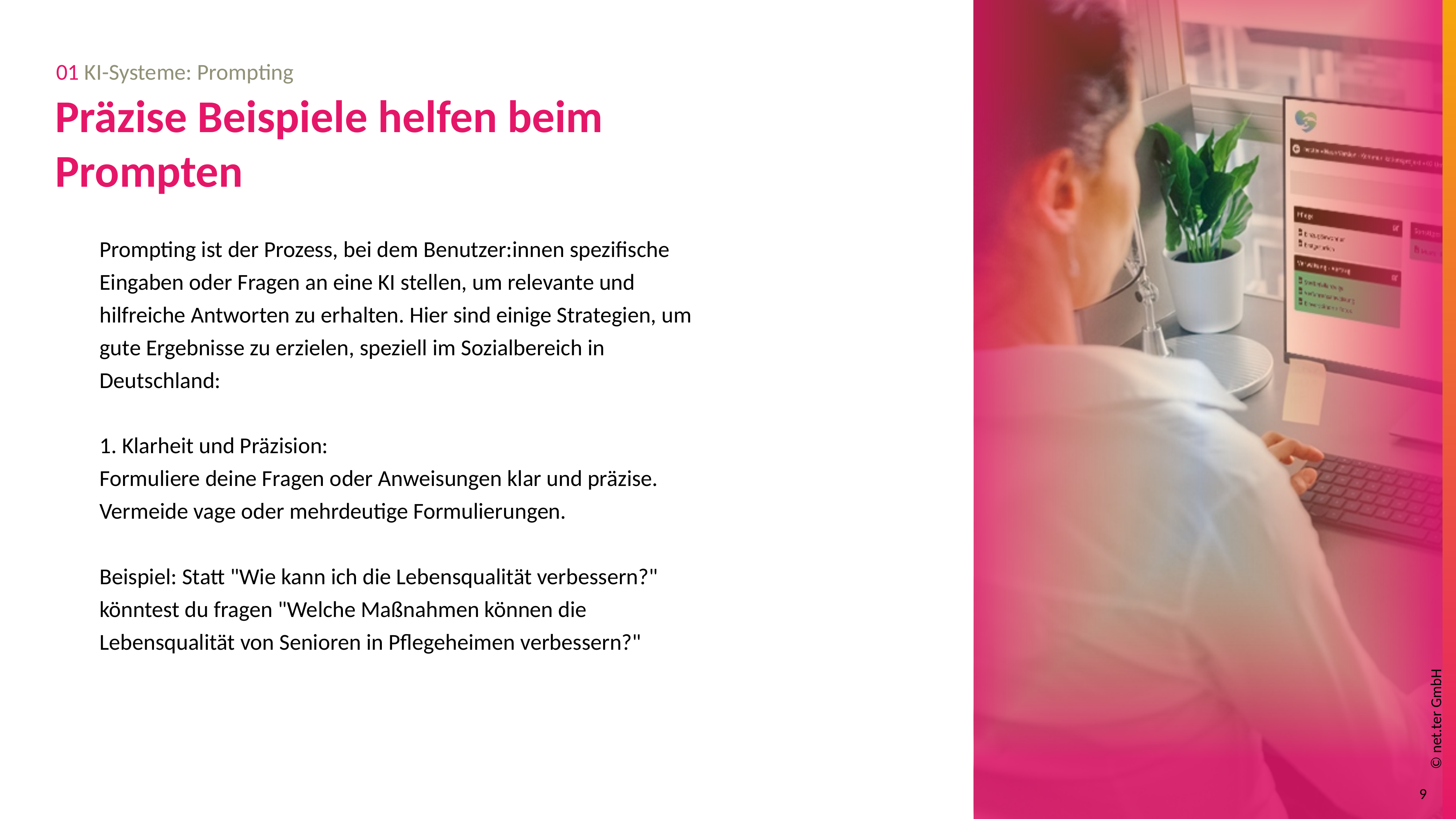

01 KI-Systeme: Prompting
Präzise Beispiele helfen beim Prompten
Prompting ist der Prozess, bei dem Benutzer:innen spezifische Eingaben oder Fragen an eine KI stellen, um relevante und hilfreiche Antworten zu erhalten. Hier sind einige Strategien, um gute Ergebnisse zu erzielen, speziell im Sozialbereich in Deutschland:

1. Klarheit und Präzision:
Formuliere deine Fragen oder Anweisungen klar und präzise. Vermeide vage oder mehrdeutige Formulierungen.

Beispiel: Statt "Wie kann ich die Lebensqualität verbessern?" könntest du fragen "Welche Maßnahmen können die Lebensqualität von Senioren in Pflegeheimen verbessern?"
9